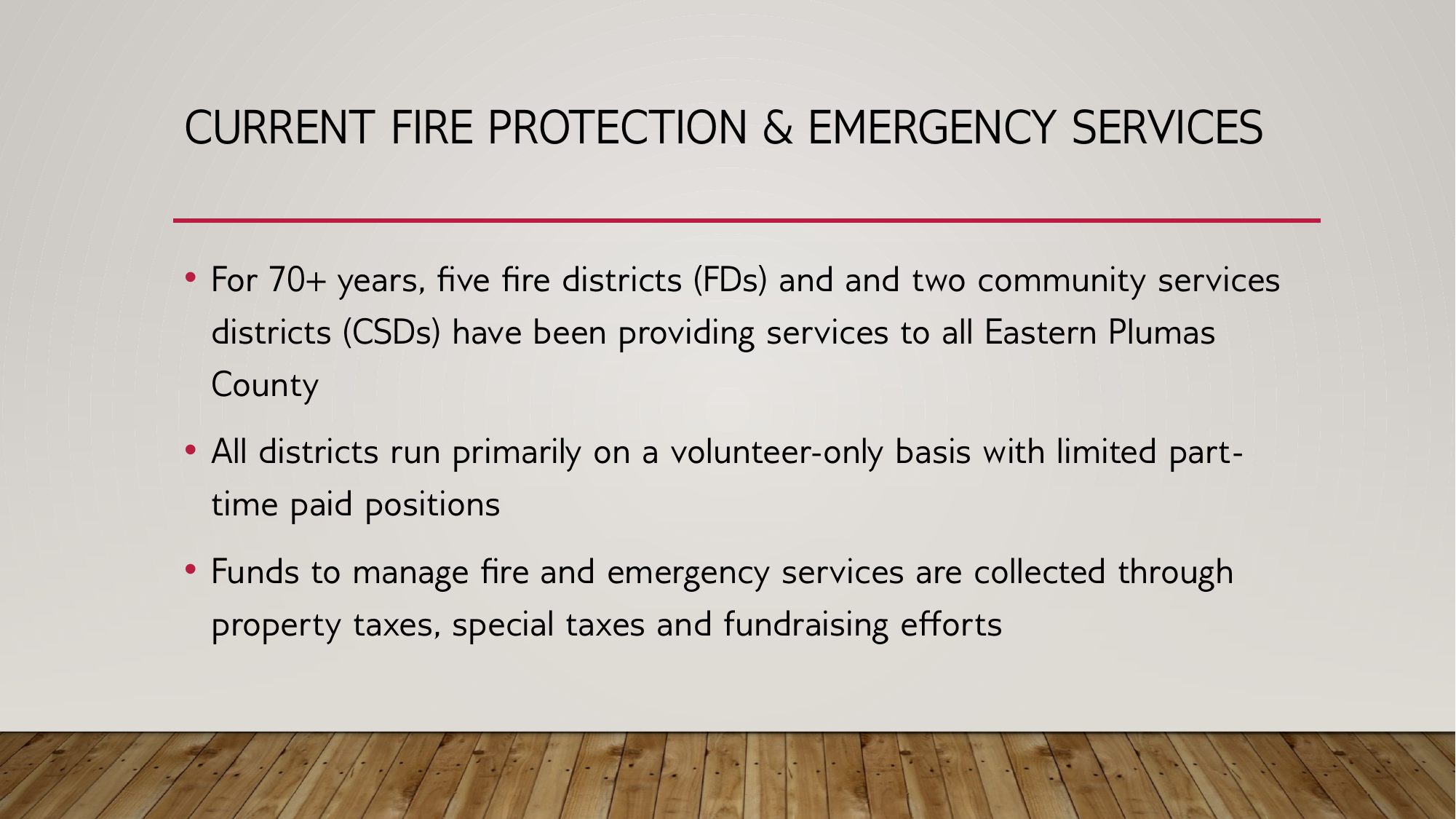

# Current Fire Protection & Emergency Services
For 70+ years, five fire districts (FDs) and and two community services districts (CSDs) have been providing services to all Eastern Plumas County
All districts run primarily on a volunteer-only basis with limited part-time paid positions
Funds to manage fire and emergency services are collected through property taxes, special taxes and fundraising efforts